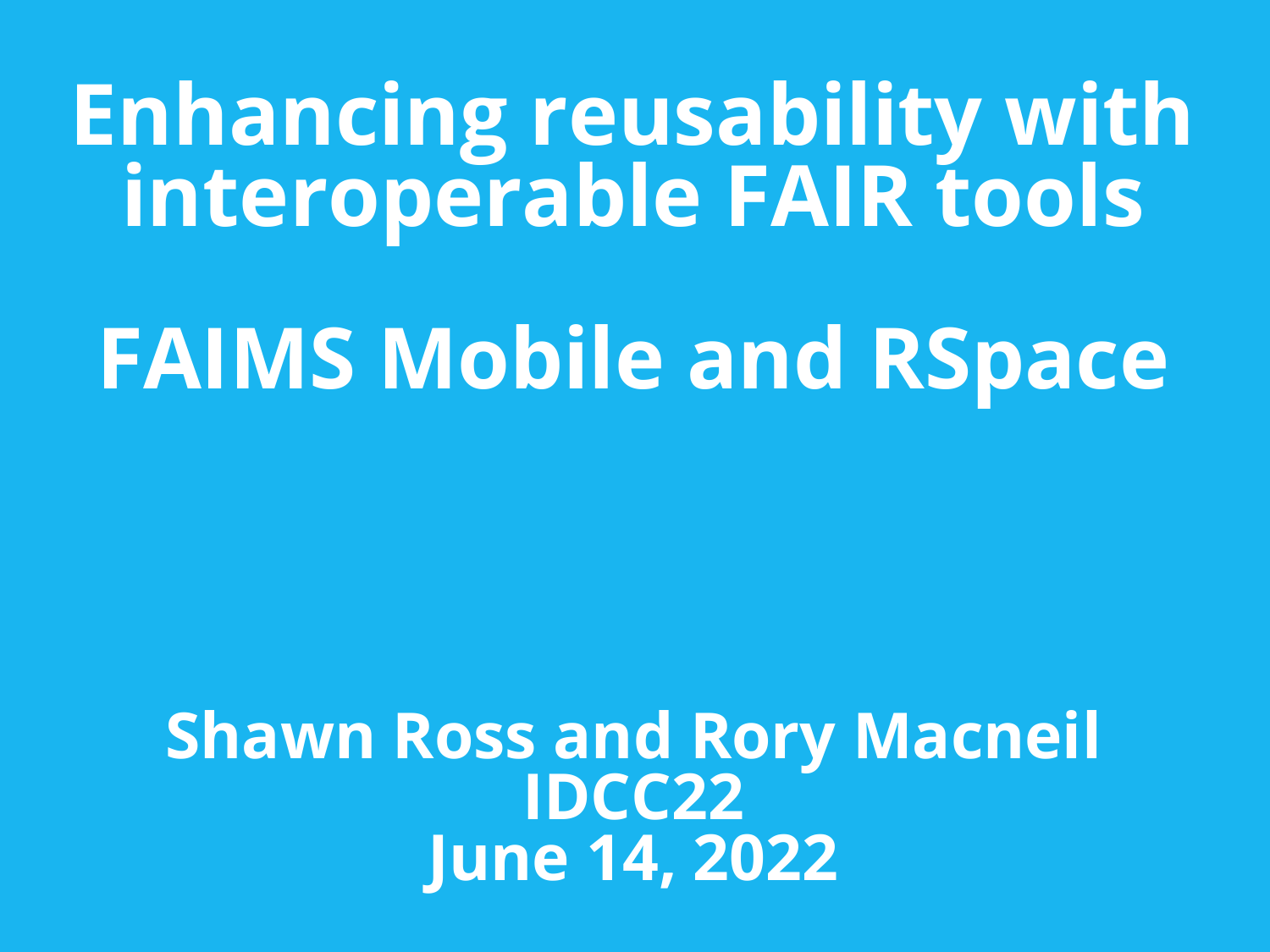

Enhancing reusability with interoperable FAIR tools

FAIMS Mobile and RSpace

Shawn Ross and Rory Macneil
IDCC22
June 14, 2022